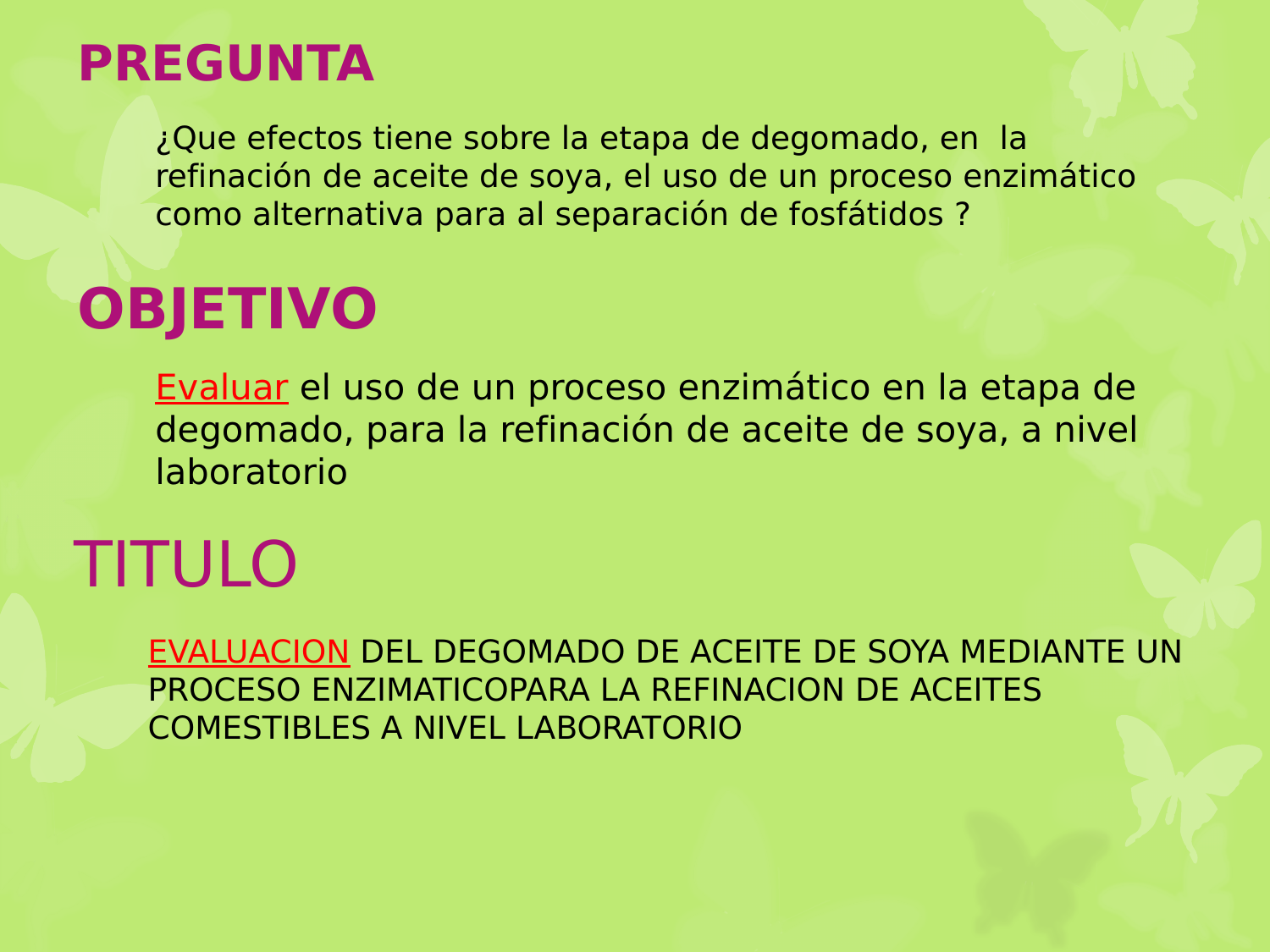

PREGUNTA
¿Que efectos tiene sobre la etapa de degomado, en  la refinación de aceite de soya, el uso de un proceso enzimático como alternativa para al separación de fosfátidos ?

OBJETIVO
Evaluar el uso de un proceso enzimático en la etapa de degomado, para la refinación de aceite de soya, a nivel laboratorio
TITULO
EVALUACION DEL DEGOMADO DE ACEITE DE SOYA MEDIANTE UN PROCESO ENZIMATICOPARA LA REFINACION DE ACEITES COMESTIBLES A NIVEL LABORATORIO